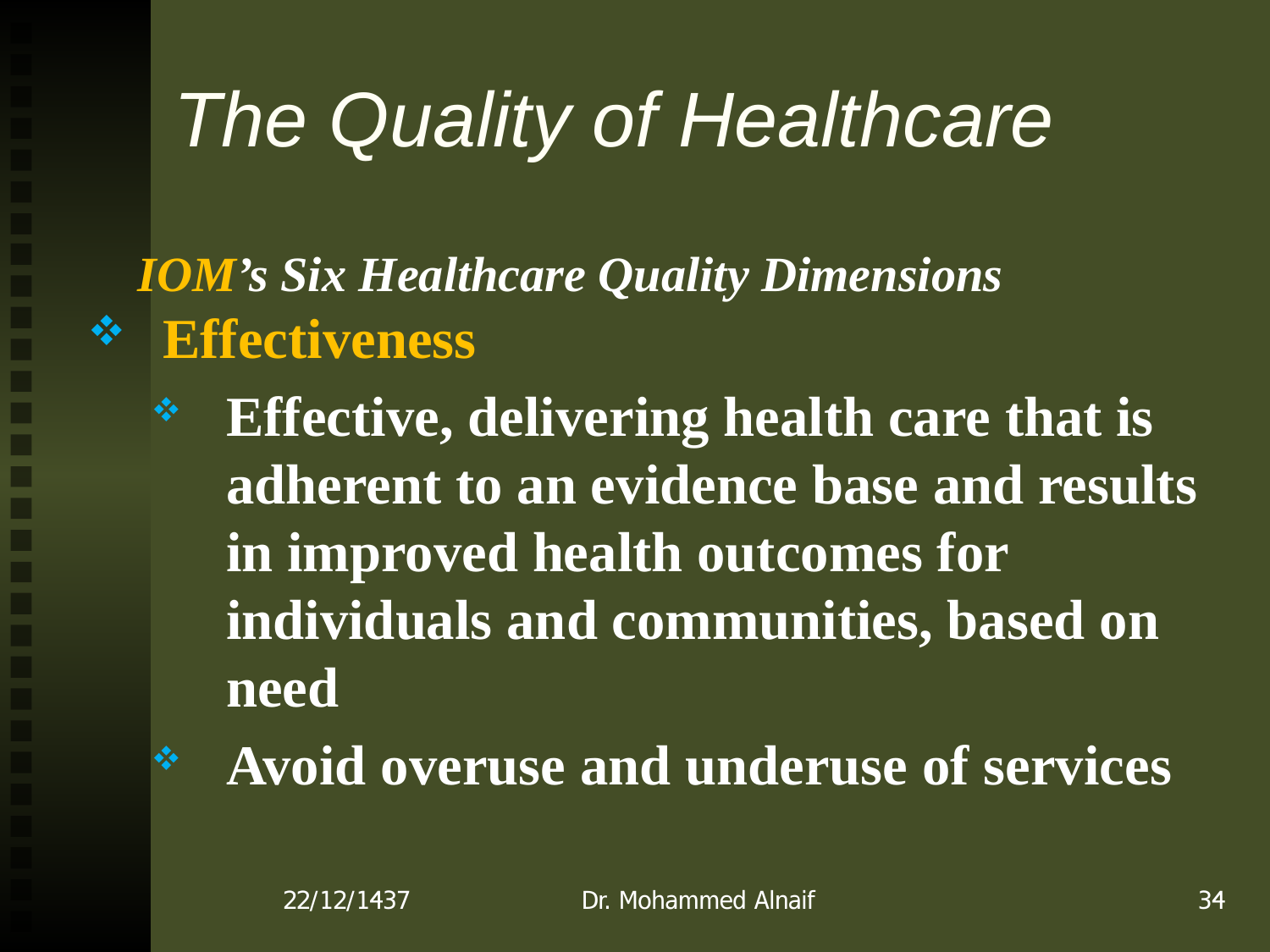

# The Quality of Healthcare
IOM’s Six Healthcare Quality Dimensions
Effectiveness
Effective, delivering health care that is adherent to an evidence base and results in improved health outcomes for individuals and communities, based on need
Avoid overuse and underuse of services
22/12/1437
Dr. Mohammed Alnaif
34